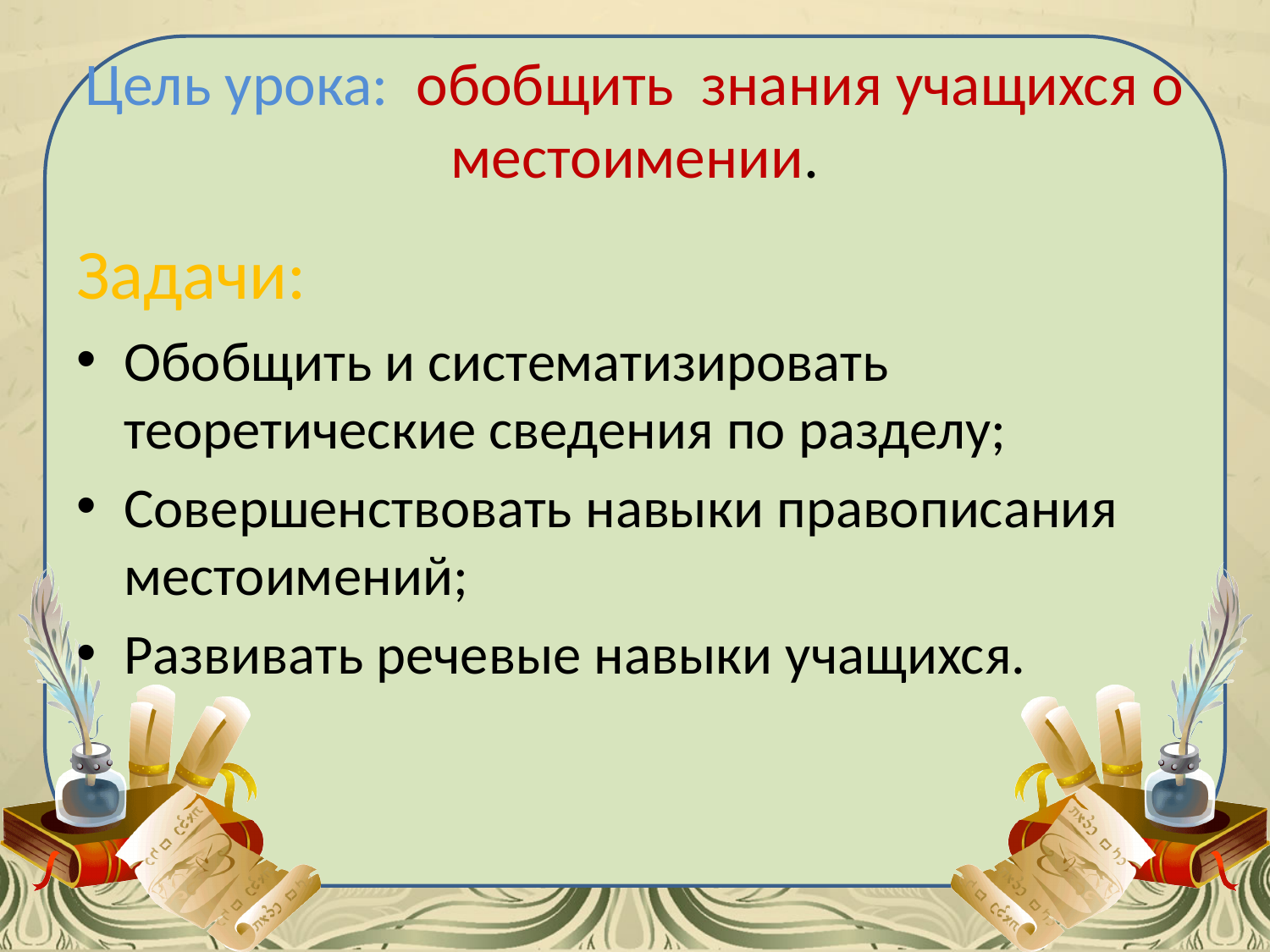

# Цель урока:  обобщить  знания учащихся о местоимении.
Задачи:
Обобщить и систематизировать теоретические сведения по разделу;
Совершенствовать навыки правописания местоимений;
Развивать речевые навыки учащихся.